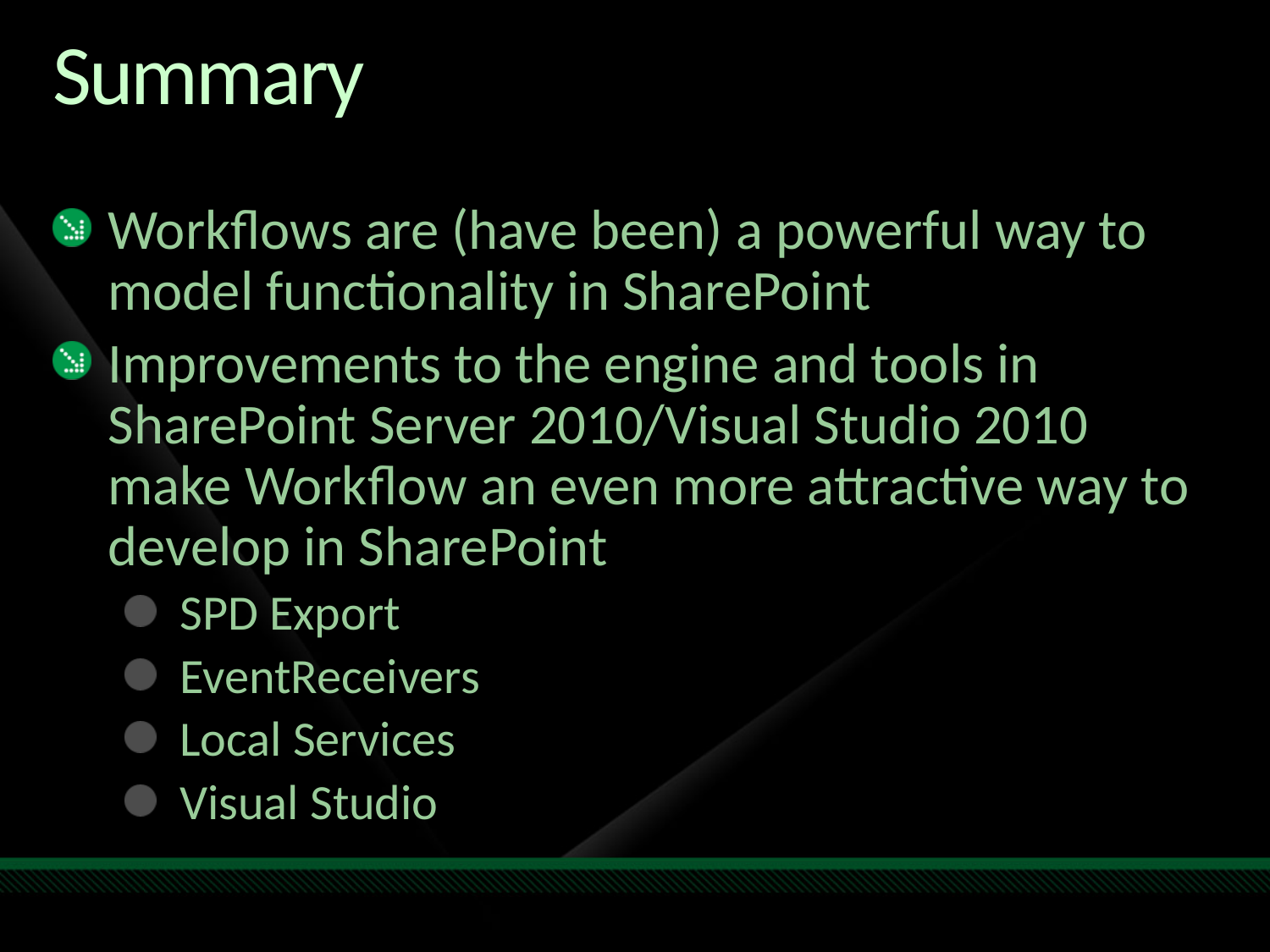

# Summary
Workflows are (have been) a powerful way to model functionality in SharePoint
Improvements to the engine and tools in SharePoint Server 2010/Visual Studio 2010 make Workflow an even more attractive way to develop in SharePoint
SPD Export
EventReceivers
Local Services
Visual Studio